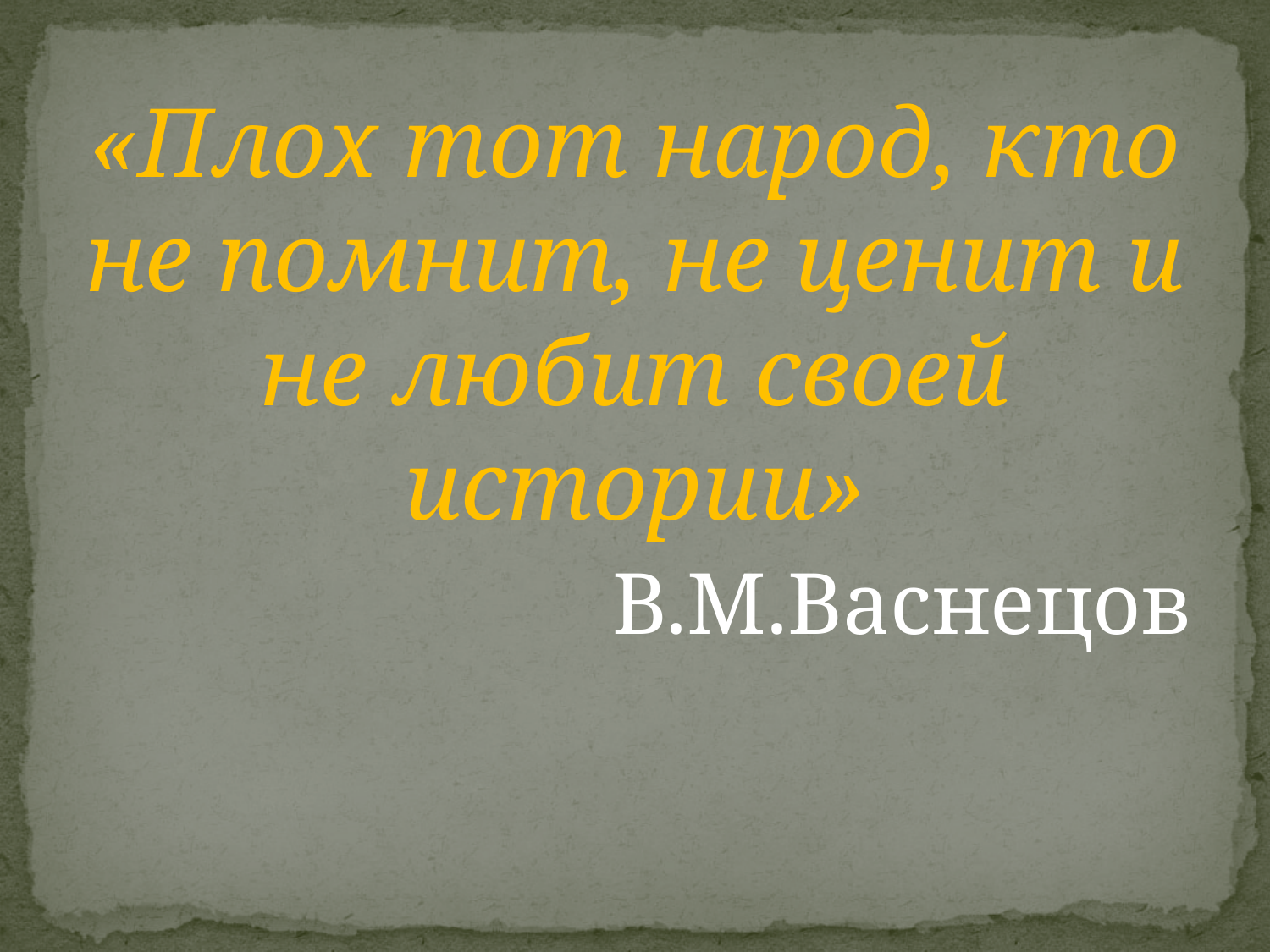

«Плох тот народ, кто не помнит, не ценит и не любит своей истории»
В.М.Васнецов